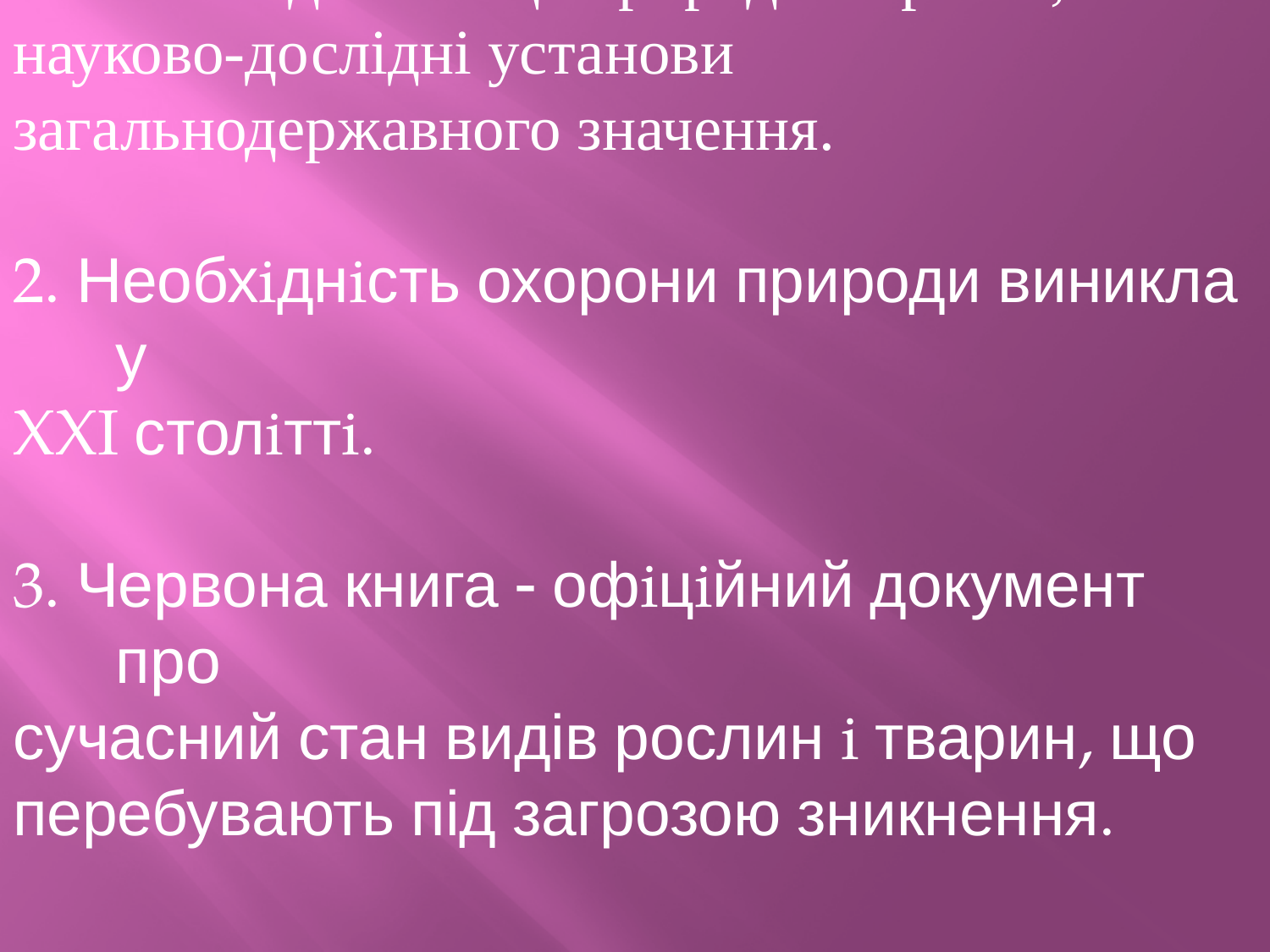

Заповідники − це природоохоронні,
науково-дослідні установи
загальнодержавного значення.

2. Необхiднiсть охорони природи виникла у
XXI столiттi.

3. Червона книга − офiцiйний документ про
сучасний стан видів рослин i тварин, що
перебувають під загрозою зникнення.